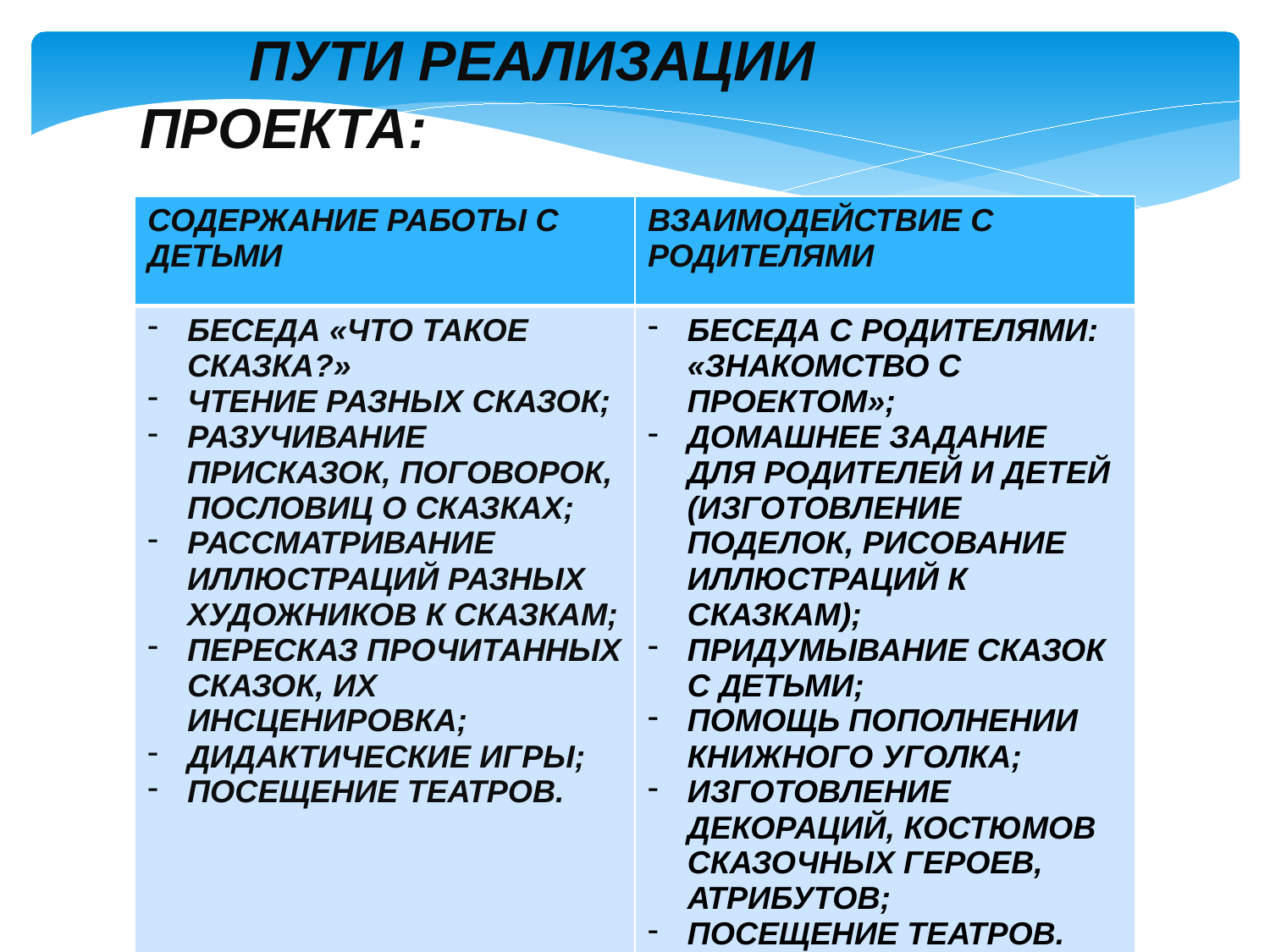

# ПУТИ РЕАЛИЗАЦИИ ПРОЕКТА:
| СОДЕРЖАНИЕ РАБОТЫ С ДЕТЬМИ | ВЗАИМОДЕЙСТВИЕ С РОДИТЕЛЯМИ |
| --- | --- |
| БЕСЕДА «ЧТО ТАКОЕ СКАЗКА?» ЧТЕНИЕ РАЗНЫХ СКАЗОК; РАЗУЧИВАНИЕ ПРИСКАЗОК, ПОГОВОРОК, ПОСЛОВИЦ О СКАЗКАХ; РАССМАТРИВАНИЕ ИЛЛЮСТРАЦИЙ РАЗНЫХ ХУДОЖНИКОВ К СКАЗКАМ; ПЕРЕСКАЗ ПРОЧИТАННЫХ СКАЗОК, ИХ ИНСЦЕНИРОВКА; ДИДАКТИЧЕСКИЕ ИГРЫ; ПОСЕЩЕНИЕ ТЕАТРОВ. | БЕСЕДА С РОДИТЕЛЯМИ: «ЗНАКОМСТВО С ПРОЕКТОМ»; ДОМАШНЕЕ ЗАДАНИЕ ДЛЯ РОДИТЕЛЕЙ И ДЕТЕЙ (ИЗГОТОВЛЕНИЕ ПОДЕЛОК, РИСОВАНИЕ ИЛЛЮСТРАЦИЙ К СКАЗКАМ); ПРИДУМЫВАНИЕ СКАЗОК С ДЕТЬМИ; ПОМОЩЬ ПОПОЛНЕНИИ КНИЖНОГО УГОЛКА; ИЗГОТОВЛЕНИЕ ДЕКОРАЦИЙ, КОСТЮМОВ СКАЗОЧНЫХ ГЕРОЕВ, АТРИБУТОВ; ПОСЕЩЕНИЕ ТЕАТРОВ. |